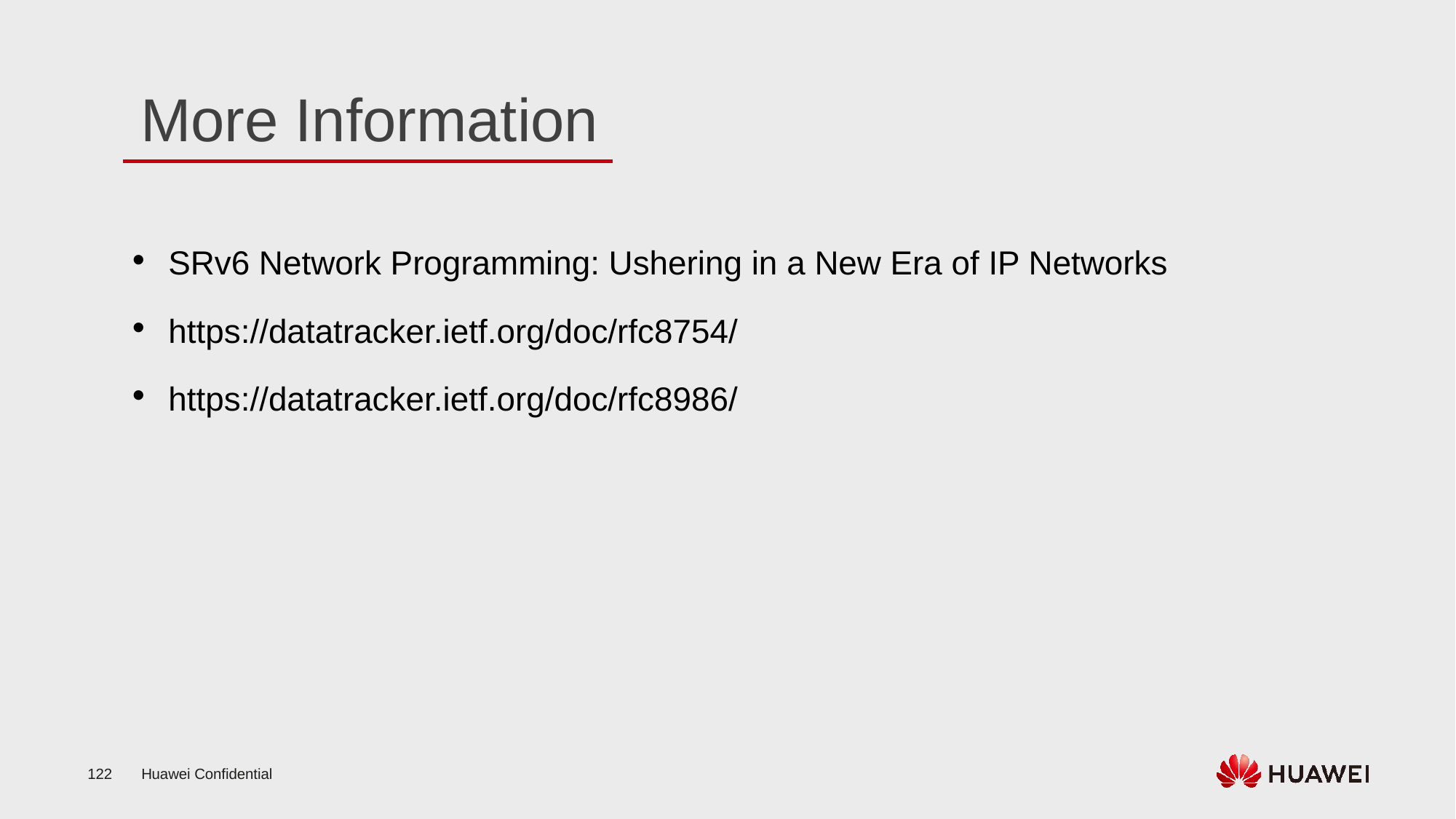

SRv6 Network Programming: Ushering in a New Era of IP Networks
https://datatracker.ietf.org/doc/rfc8754/
https://datatracker.ietf.org/doc/rfc8986/